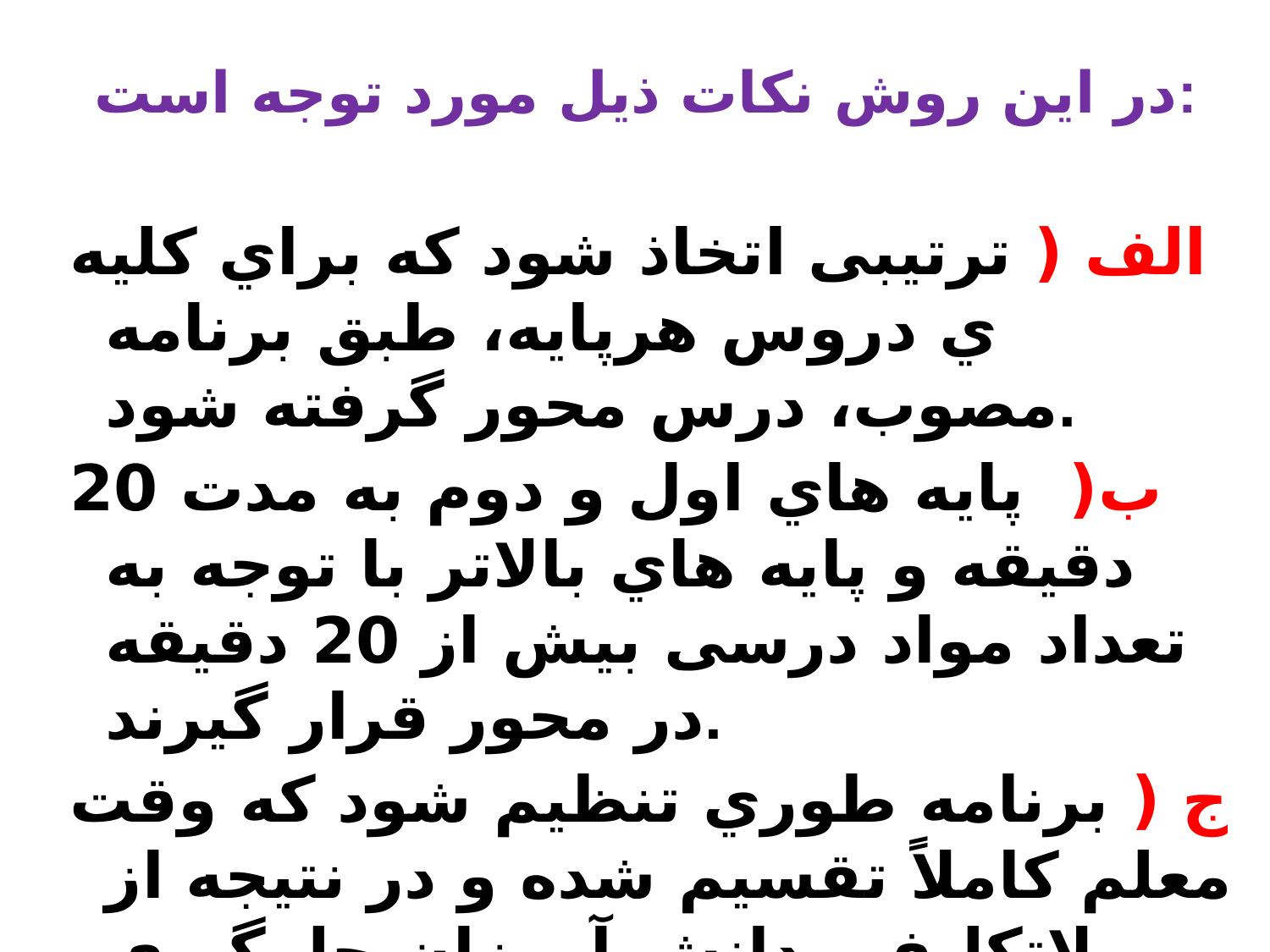

# در این روش نکات ذیل مورد توجه است:
الف ( ترتیبی اتخاذ شود که براي کلیه ي دروس هرپایه، طبق برنامه مصوب، درس محور گرفته شود.
ب(  پایه هاي اول و دوم به مدت 20 دقیقه و پایه هاي بالاتر با توجه به تعداد مواد درسی بیش از 20 دقیقه در محور قرار گیرند.
ج ( برنامه طوري تنظیم شود که وقت معلم کاملاً تقسیم شده و در نتیجه از بلاتکلیفی دانش آموزان جلوگیري شود.
.